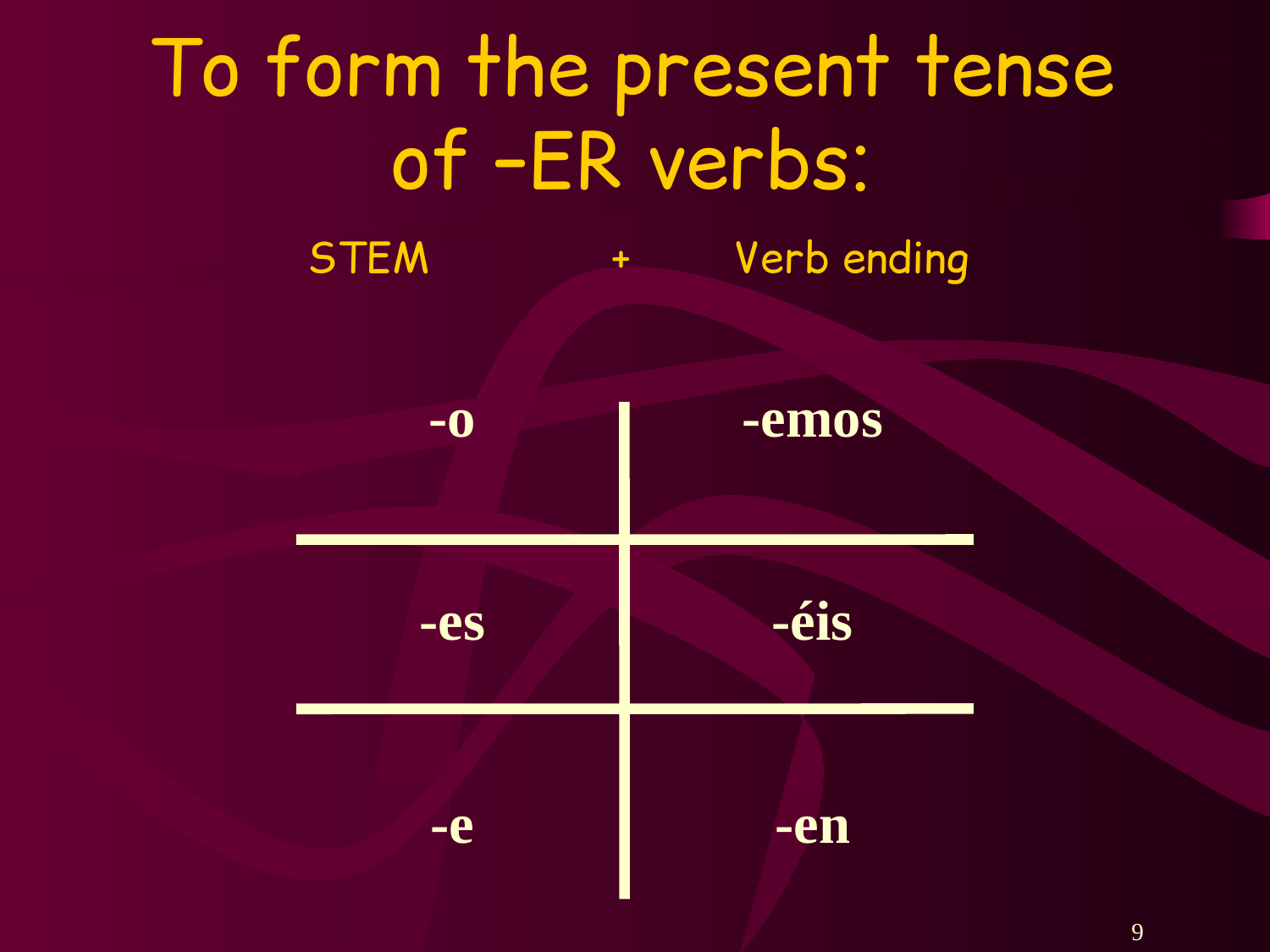

# To form the present tense of –ER verbs:
STEM	              +        Verb ending
-o

-es

-e
-emos

-éis

-en

9
9